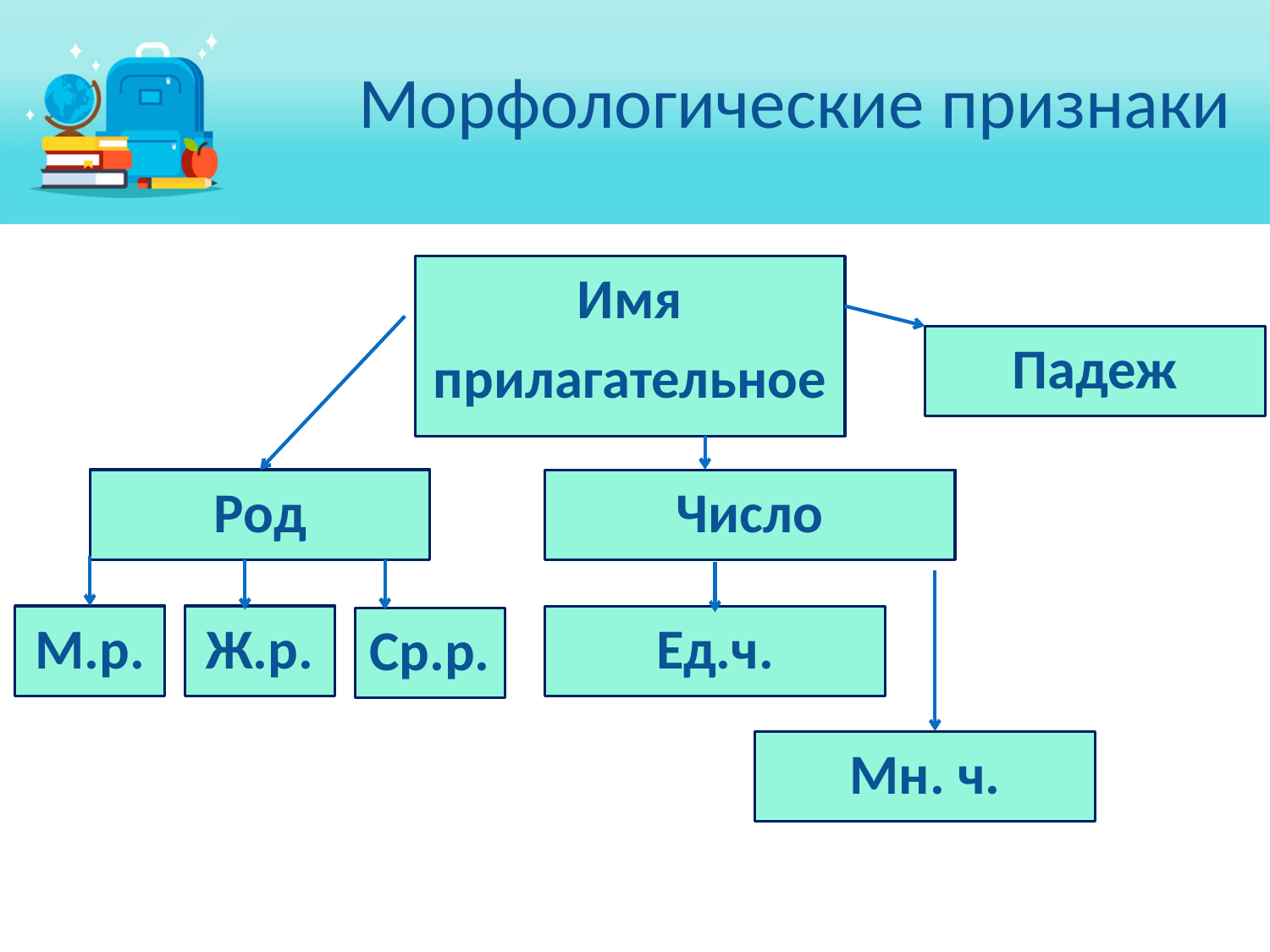

# Морфологические признаки
Имя
прилагательное
Падеж
Род
Число
М.р.
Ж.р.
Ед.ч.
Ср.р.
Мн. ч.